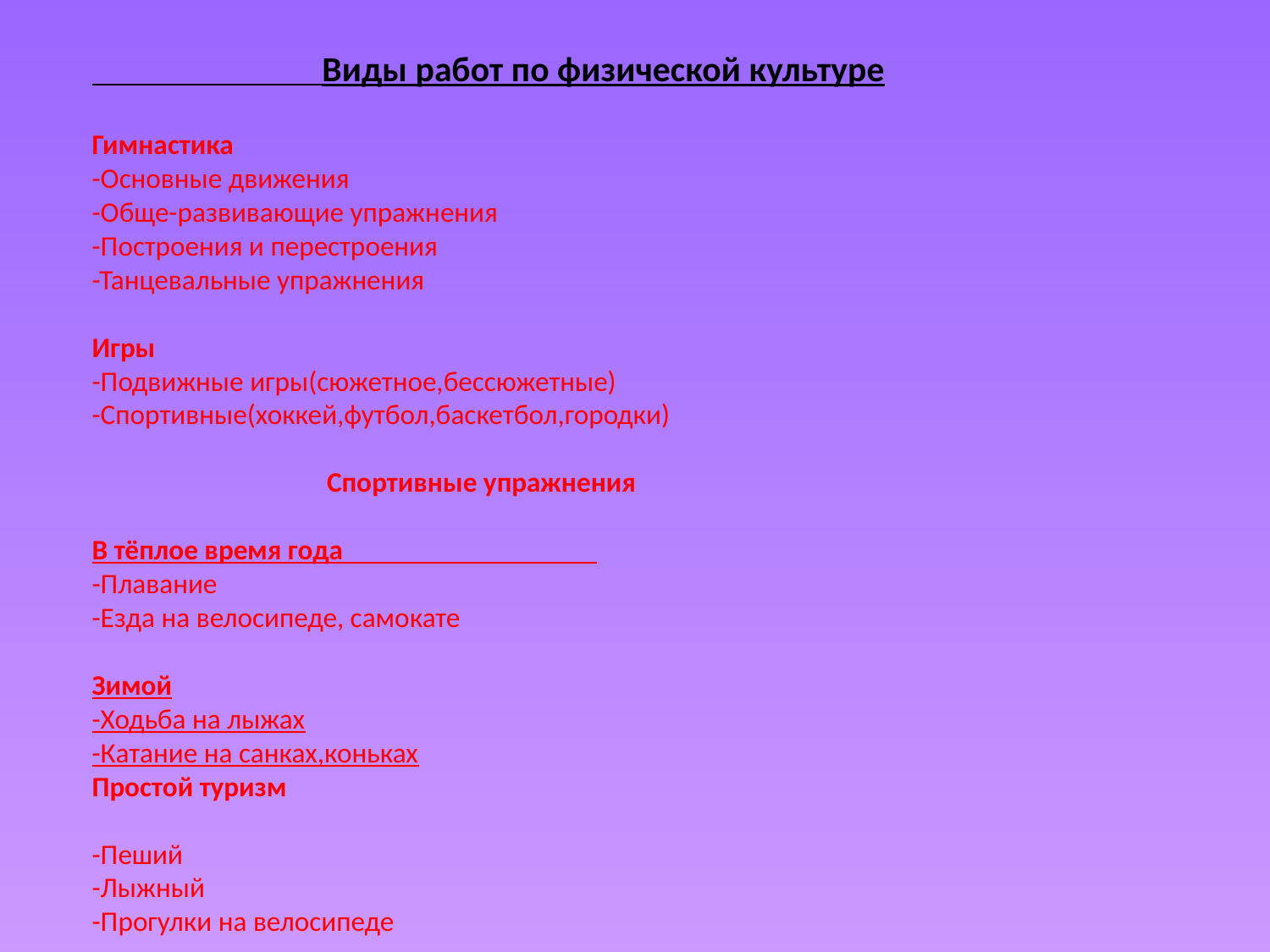

Виды работ по физической культуре

Гимнастика
-Основные движения
-Обще-развивающие упражнения
-Построения и перестроения
-Танцевальные упражнения

Игры
-Подвижные игры(сюжетное,бессюжетные)
-Спортивные(хоккей,футбол,баскетбол,городки)

                                Виды работ по физической культуре

Гимнастика
-Основные движения
-Обще-развивающие упражнения
-Построения и перестроения
-Танцевальные упражнения

Игры
-Подвижные игры(сюжетное,бессюжетные)
-Спортивные(хоккей,футбол,баскетбол,городки)

                                     Спортивные упражнения

В тёплое время года
-Плавание
-Езда на велосипеде, самокате

Зимой
-Ходьба на лыжах
-Катание на санках,коньках
Простой туризм
-Пеший
-Лыжный
-Прогулки на велосипеде